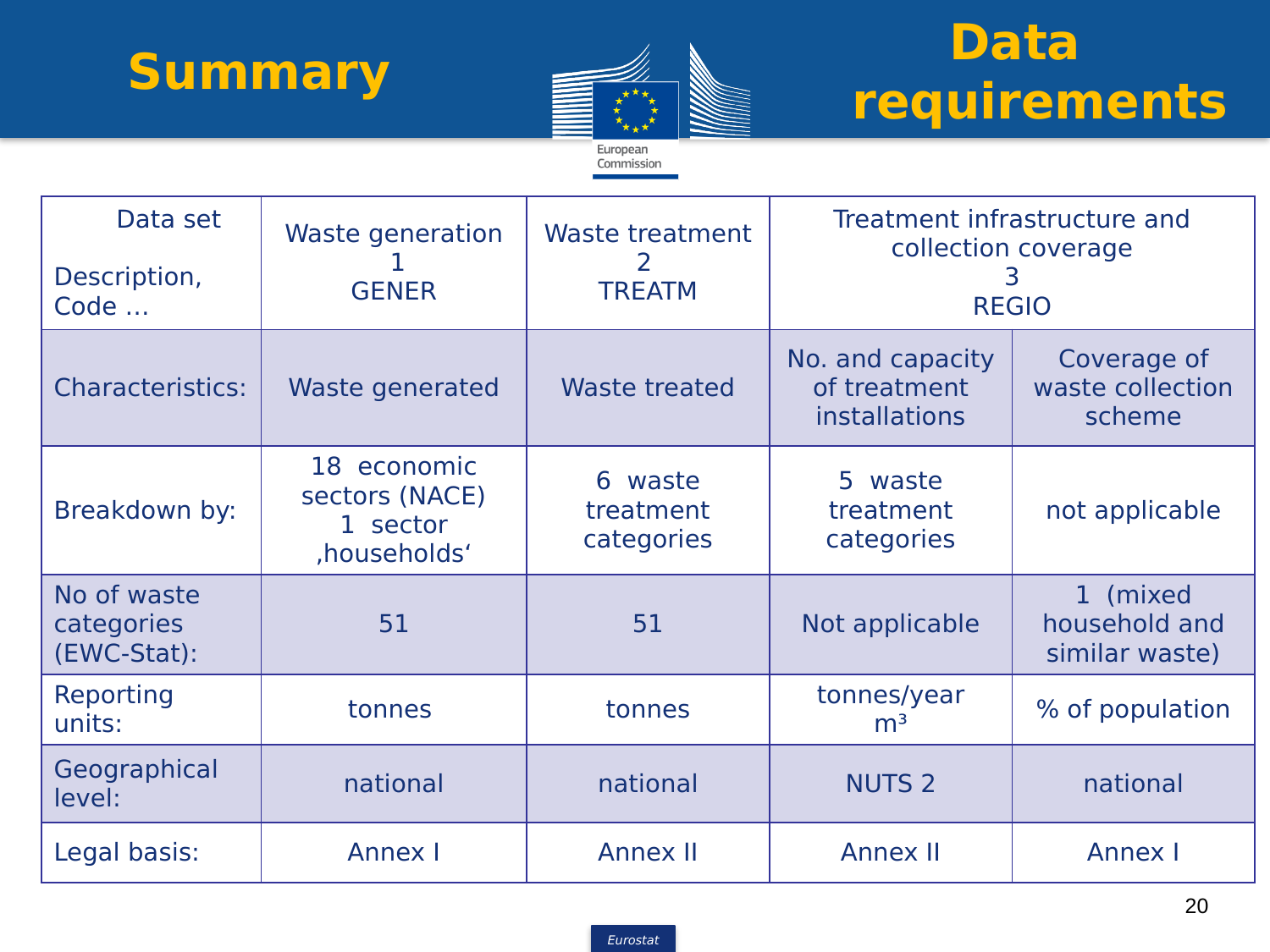

# Summary
Data requirements
| Data set Description, Code … | Waste generation 1 GENER | Waste treatment 2 TREATM | Treatment infrastructure and collection coverage 3 REGIO |  |
| --- | --- | --- | --- | --- |
| Characteristics: | Waste generated | Waste treated | No. and capacity of treatment installations | Coverage of waste collection scheme |
| Breakdown by: | 18 economic sectors (NACE) 1 sector ‚households‘ | 6 waste treatment categories | 5 waste treatment categories | not applicable |
| No of waste categories (EWC-Stat): | 51 | 51 | Not applicable | 1 (mixed household and similar waste) |
| Reporting units: | tonnes | tonnes | tonnes/year m³ | % of population |
| Geographical level: | national | national | NUTS 2 | national |
| Legal basis: | Annex I | Annex II | Annex II | Annex I |
20